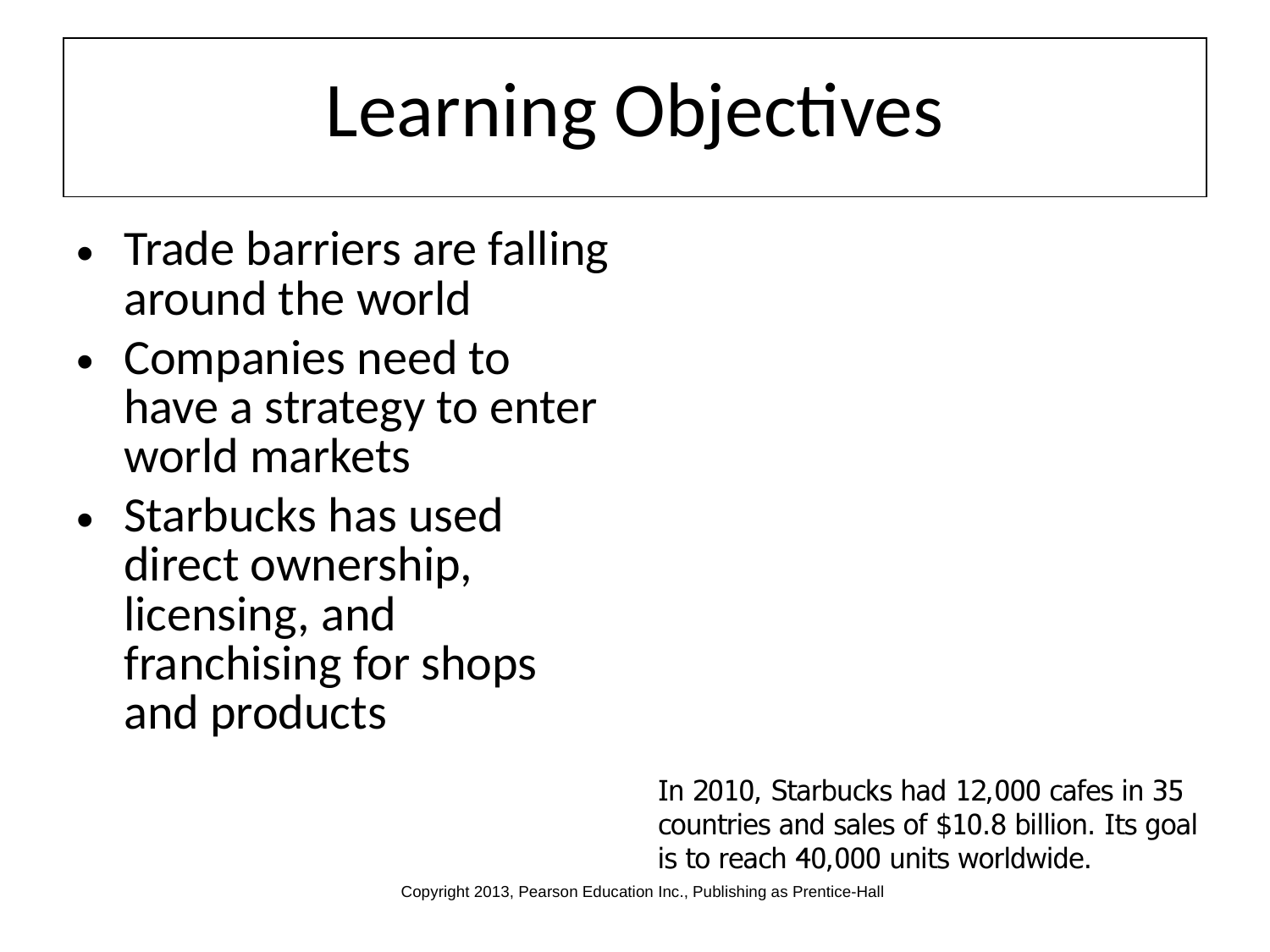

# Learning Objectives
Trade barriers are falling around the world
Companies need to have a strategy to enter world markets
Starbucks has used direct ownership, licensing, and franchising for shops and products

In 2010, Starbucks had 12,000 cafes in 35 countries and sales of $10.8 billion. Its goal is to reach 40,000 units worldwide.
Copyright 2013, Pearson Education Inc., Publishing as Prentice-Hall